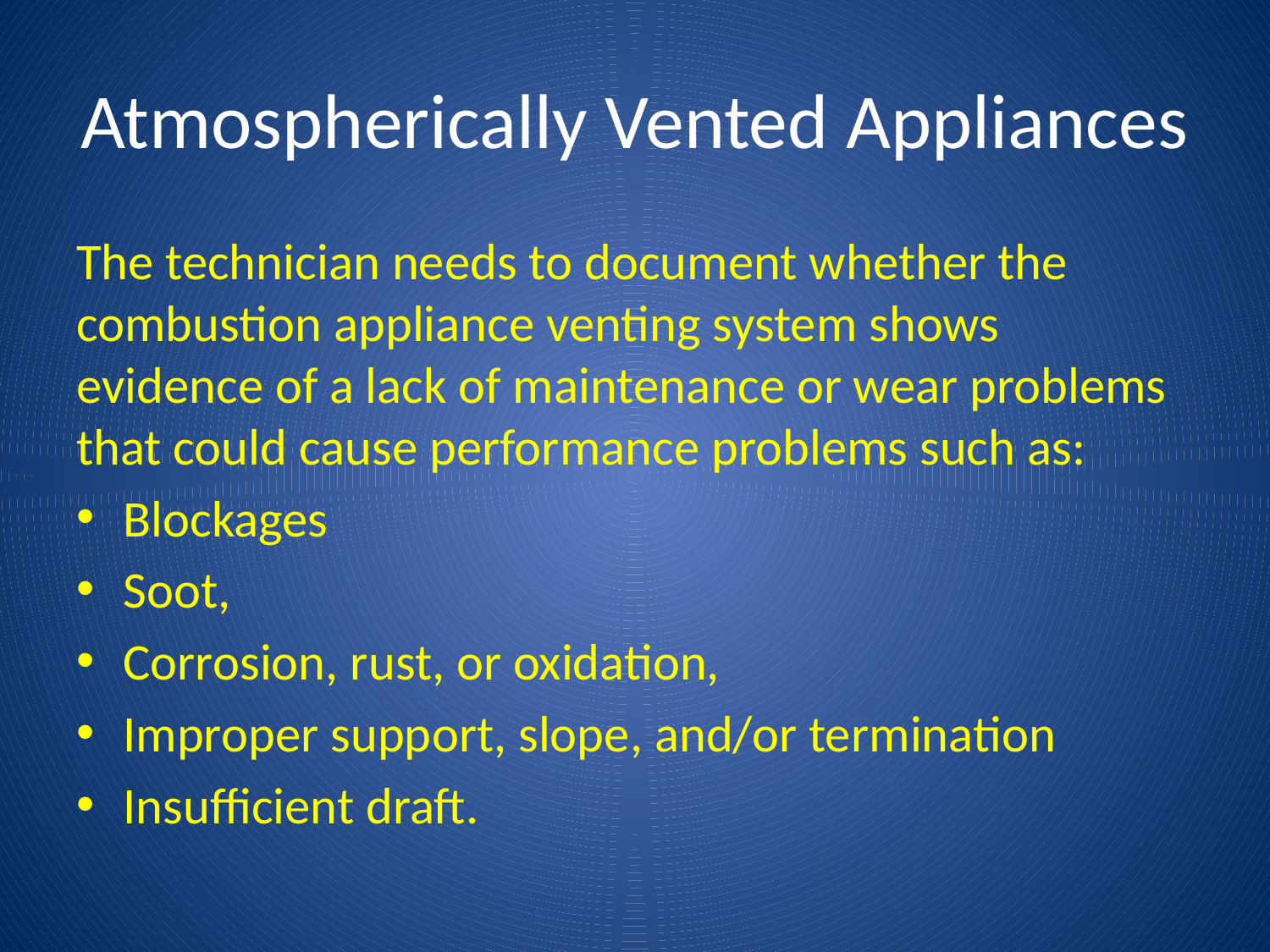

# Atmospherically Vented Appliances
The technician needs to document whether the combustion appliance venting system shows evidence of a lack of maintenance or wear problems that could cause performance problems such as:
Blockages
Soot,
Corrosion, rust, or oxidation,
Improper support, slope, and/or termination
Insufficient draft.